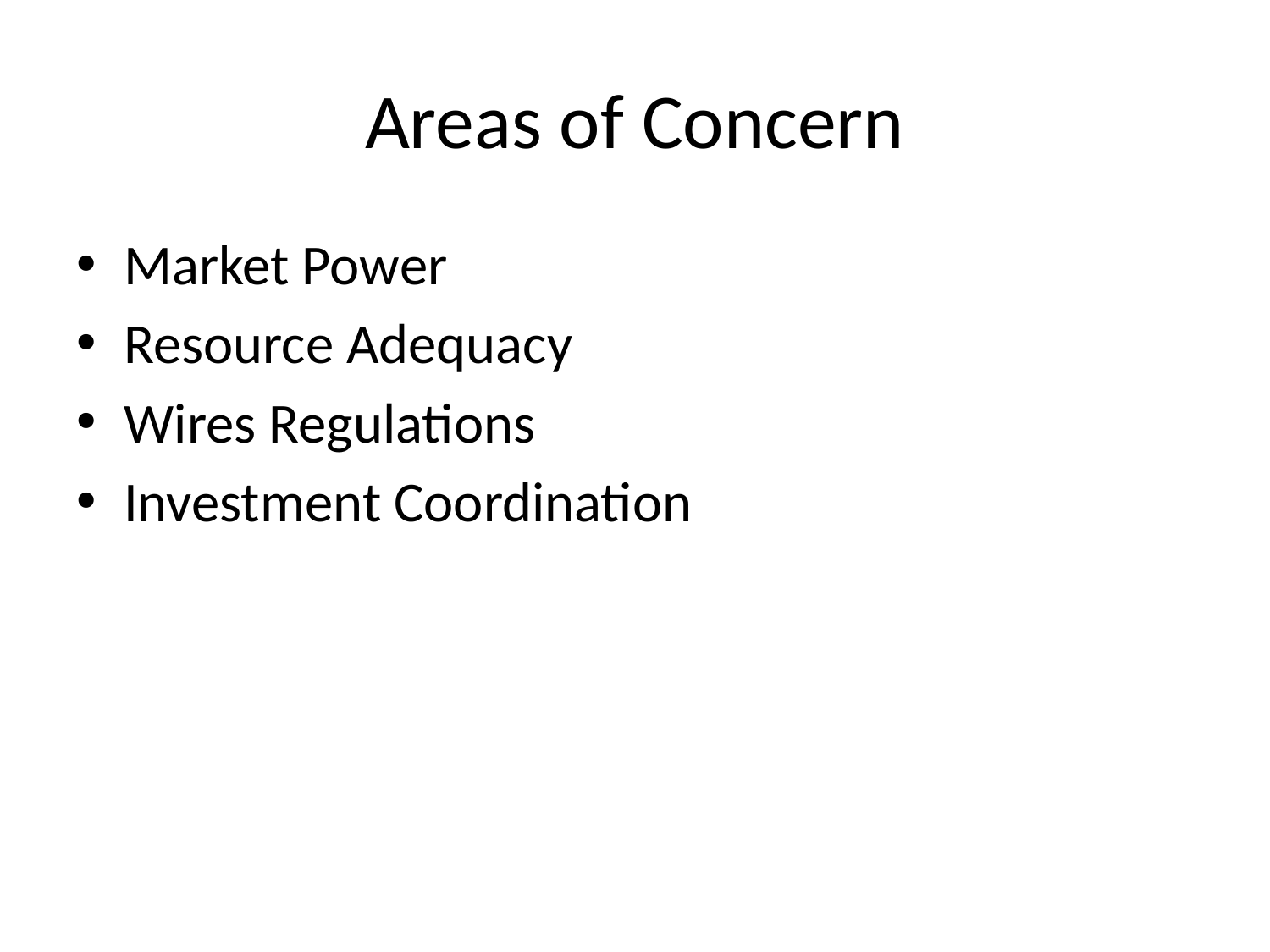

# Areas of Concern
Market Power
Resource Adequacy
Wires Regulations
Investment Coordination